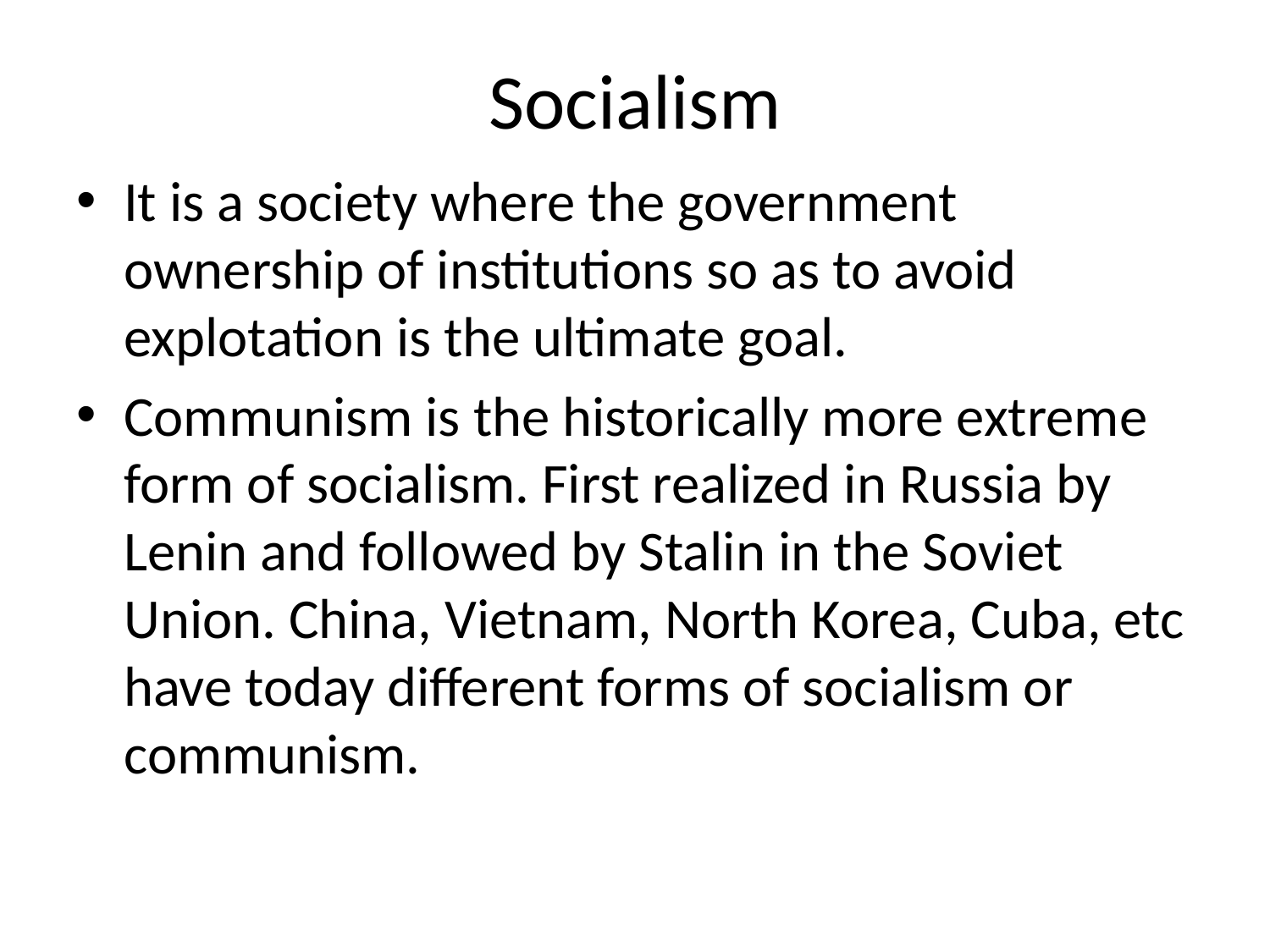

# Socialism
It is a society where the government ownership of institutions so as to avoid explotation is the ultimate goal.
Communism is the historically more extreme form of socialism. First realized in Russia by Lenin and followed by Stalin in the Soviet Union. China, Vietnam, North Korea, Cuba, etc have today different forms of socialism or communism.